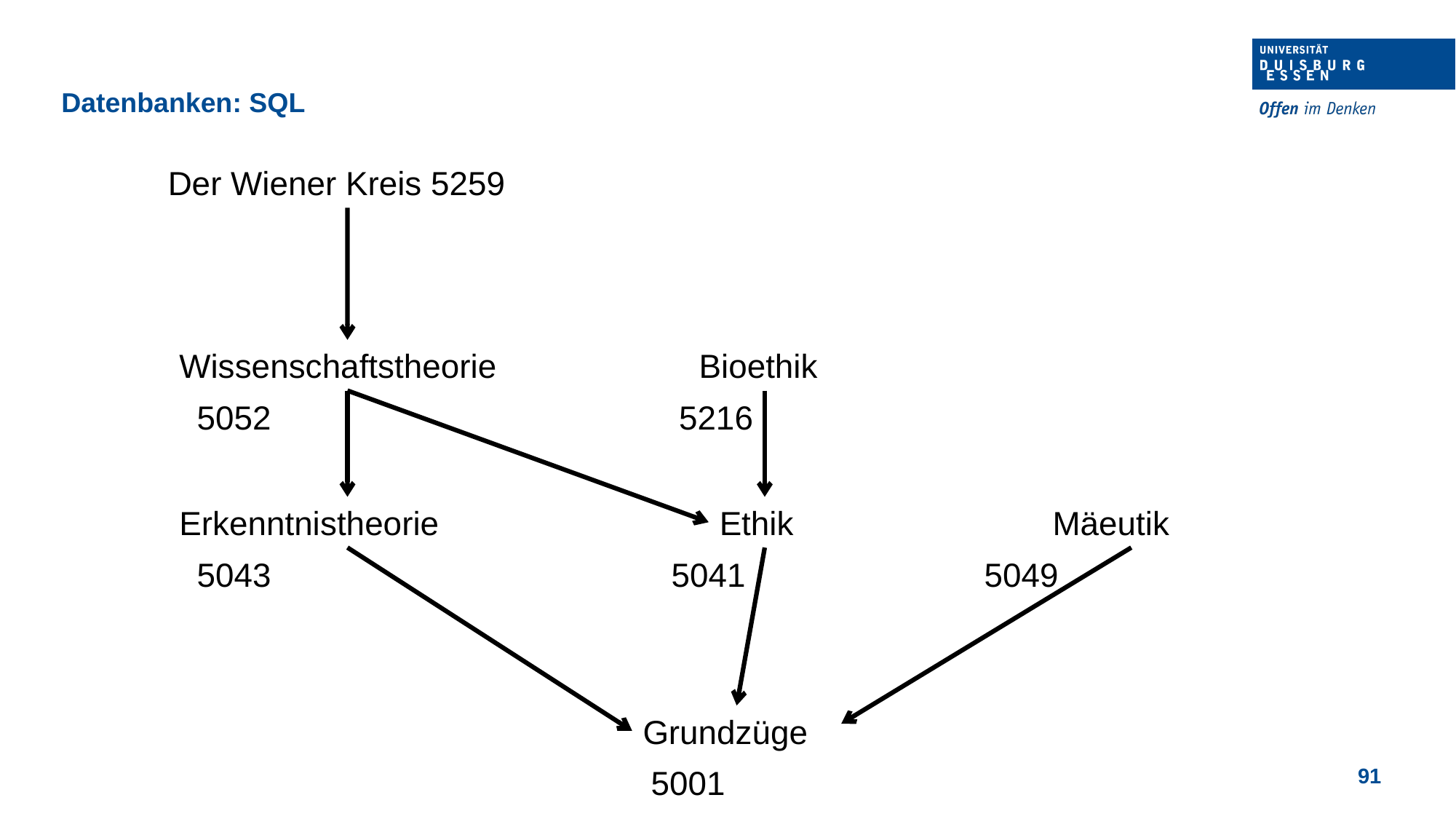

Datenbanken: SQL
Der Wiener Kreis 5259
Wissenschaftstheorie
Bioethik
5052
5216
Erkenntnistheorie
Ethik
Mäeutik
5043
5041
5049
Grundzüge
5001
91